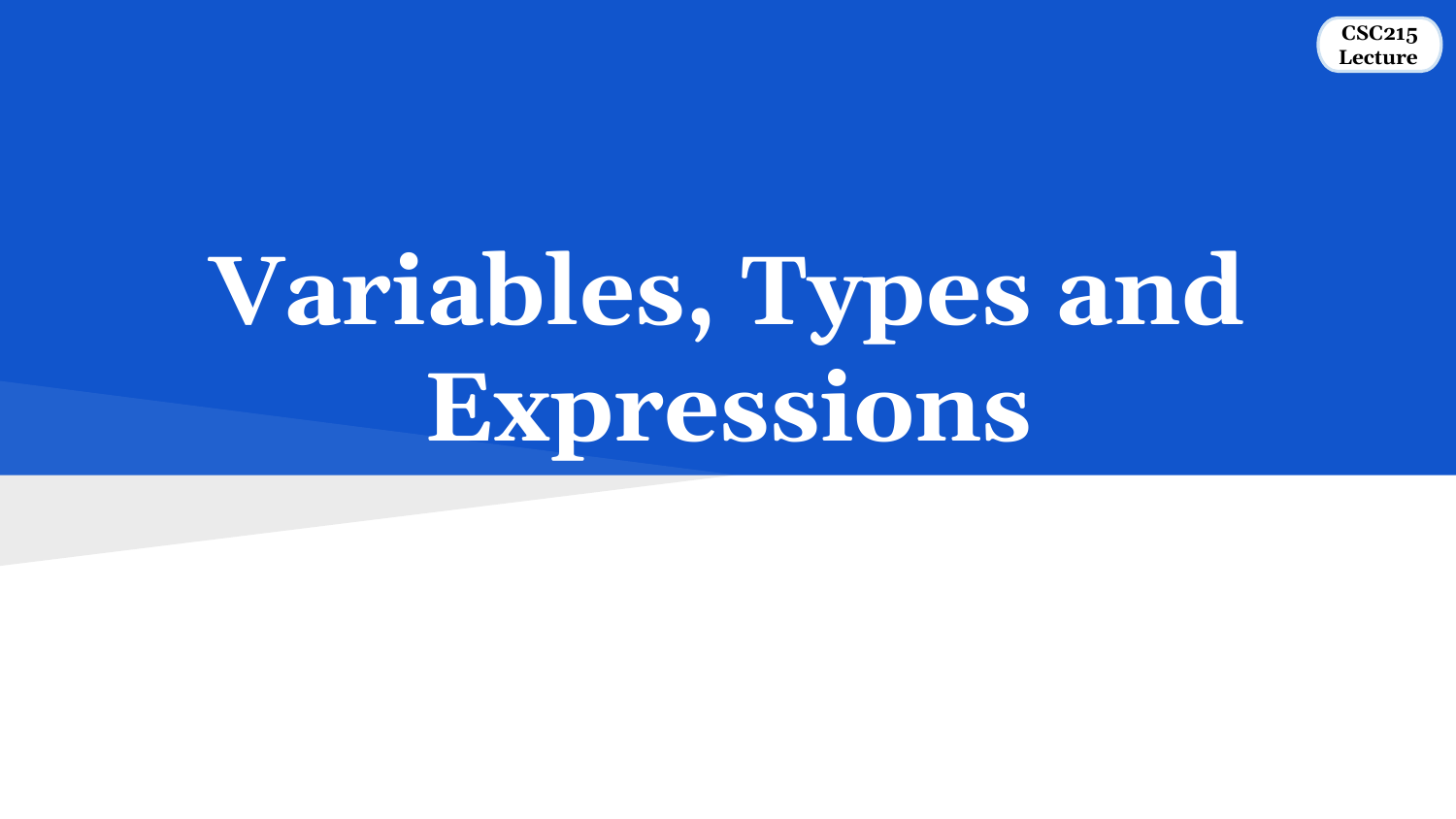

CSC215
Lecture
# Variables, Types and Expressions